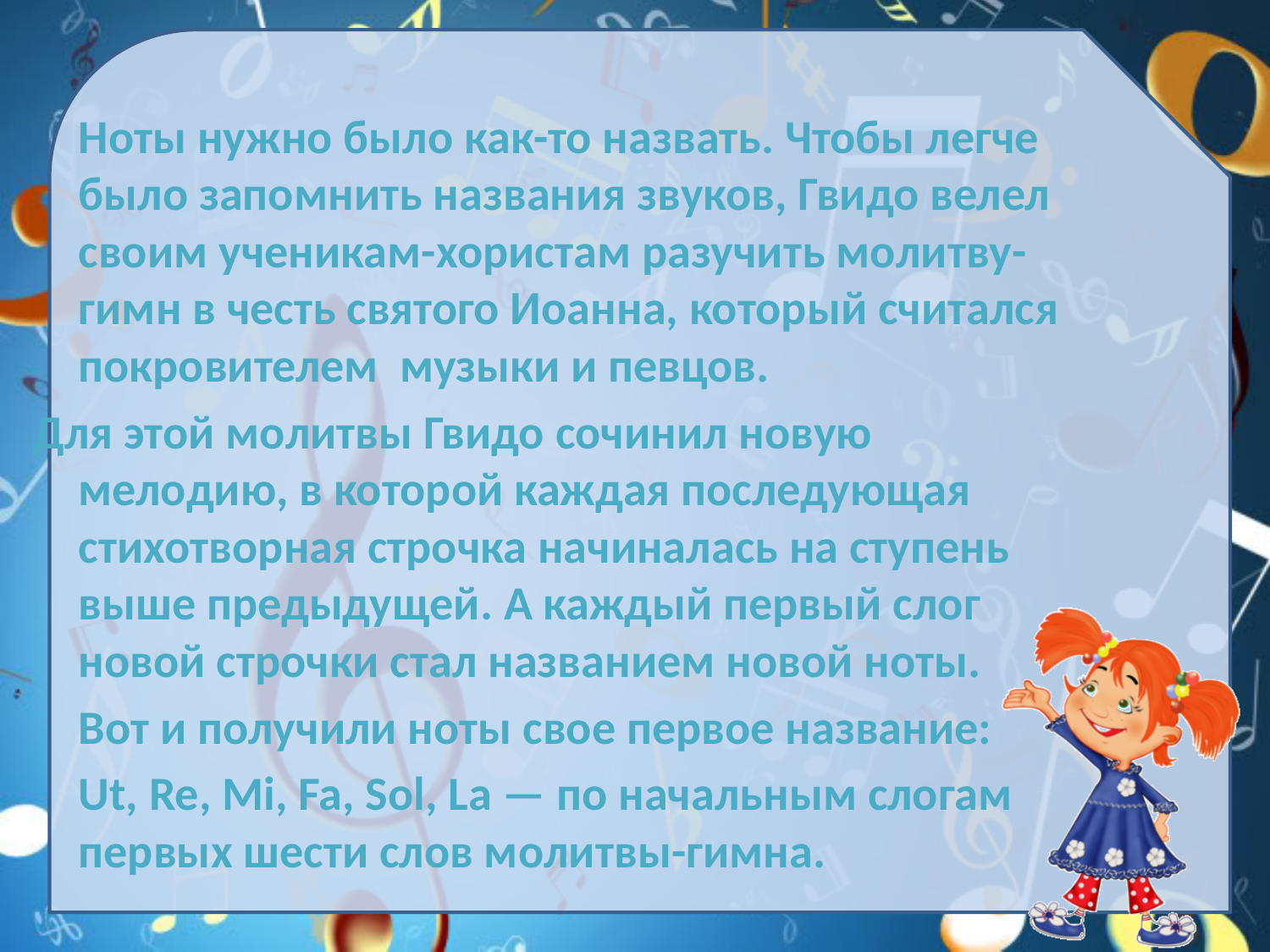

Ноты нужно было как-то назвать. Чтобы легче было запомнить названия звуков, Гвидо велел своим ученикам-хористам разучить молитву-гимн в честь святого Иоанна, который считался покровителем  музыки и певцов.
Для этой молитвы Гвидо сочинил новую мелодию, в которой каждая последующая стихотворная строчка начиналась на ступень выше предыдущей. А каждый первый слог новой строчки стал названием новой ноты.
	Вот и получили ноты свое первое название:
	Ut, Re, Mi, Fa, Sol, La — по начальным слогам первых шести слов молитвы-гимна.